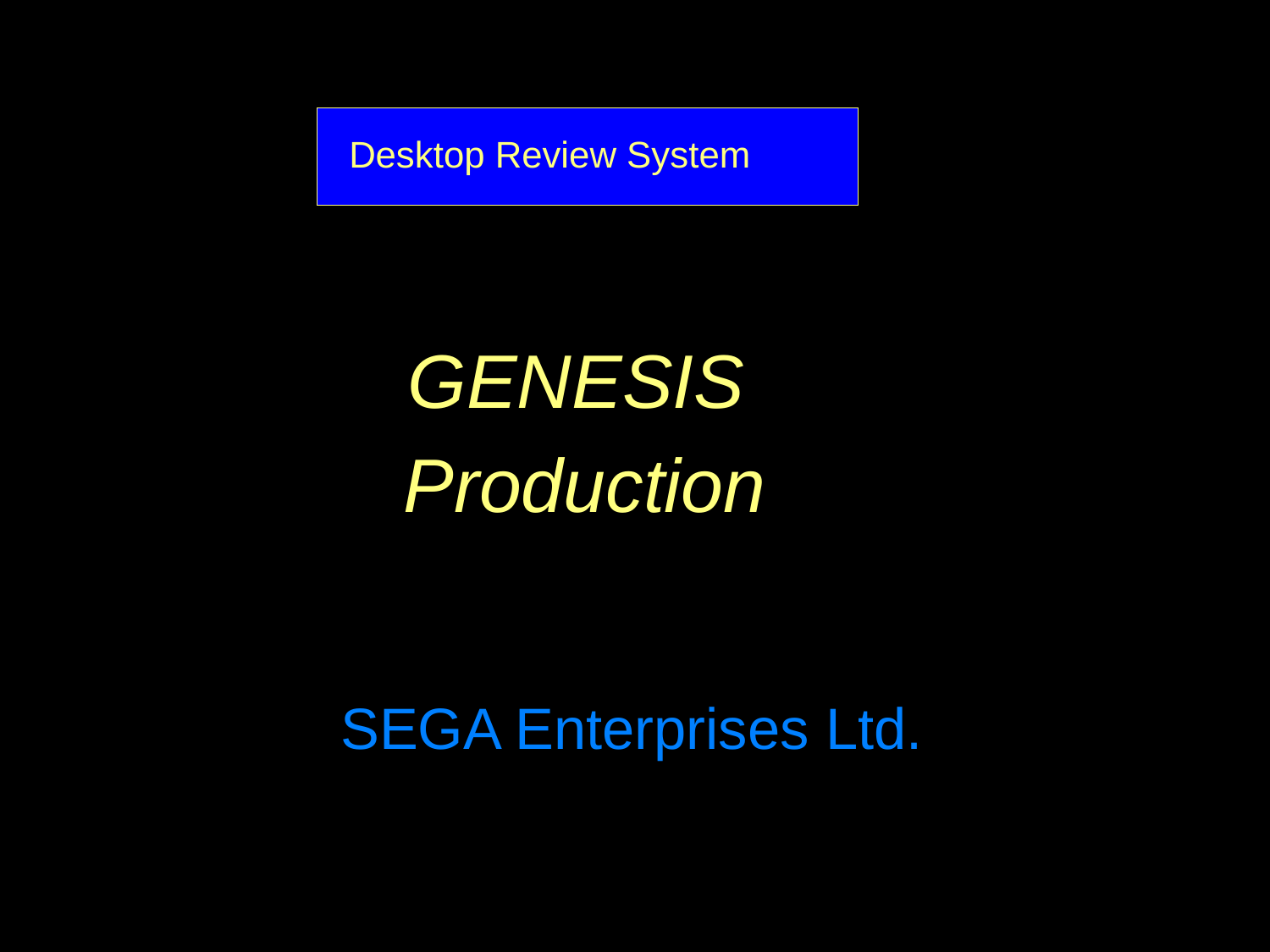

Desktop Review System
GENESIS
Production
SEGA Enterprises Ltd.